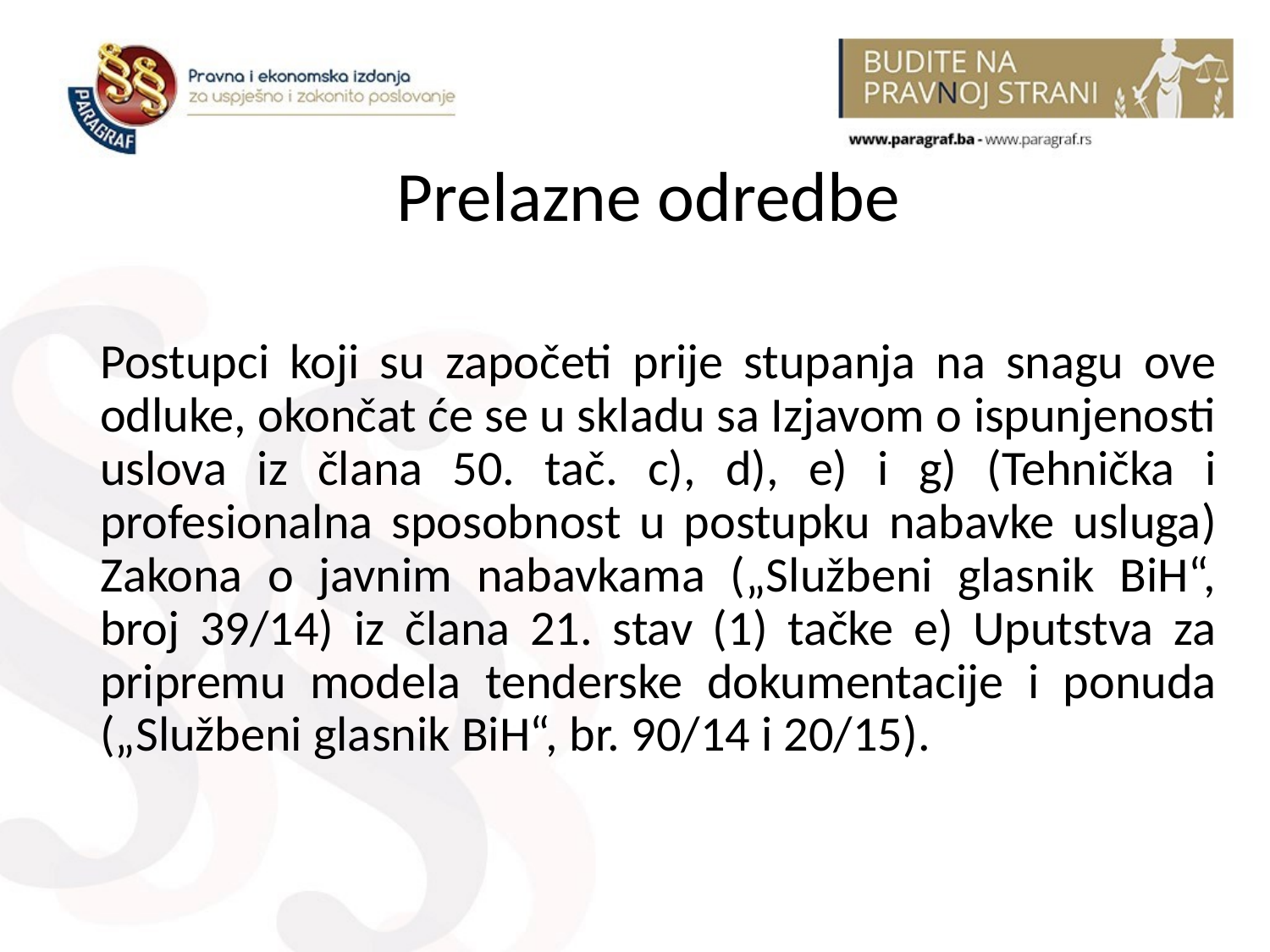

# Prelazne odredbe

Postupci koji su započeti prije stupanja na snagu ove odluke, okončat će se u skladu sa Izjavom o ispunjenosti uslova iz člana 50. tač. c), d), e) i g) (Tehnička i profesionalna sposobnost u postupku nabavke usluga) Zakona o javnim nabavkama („Službeni glasnik BiH“, broj 39/14) iz člana 21. stav (1) tačke e) Uputstva za pripremu modela tenderske dokumentacije i ponuda („Službeni glasnik BiH“, br. 90/14 i 20/15).